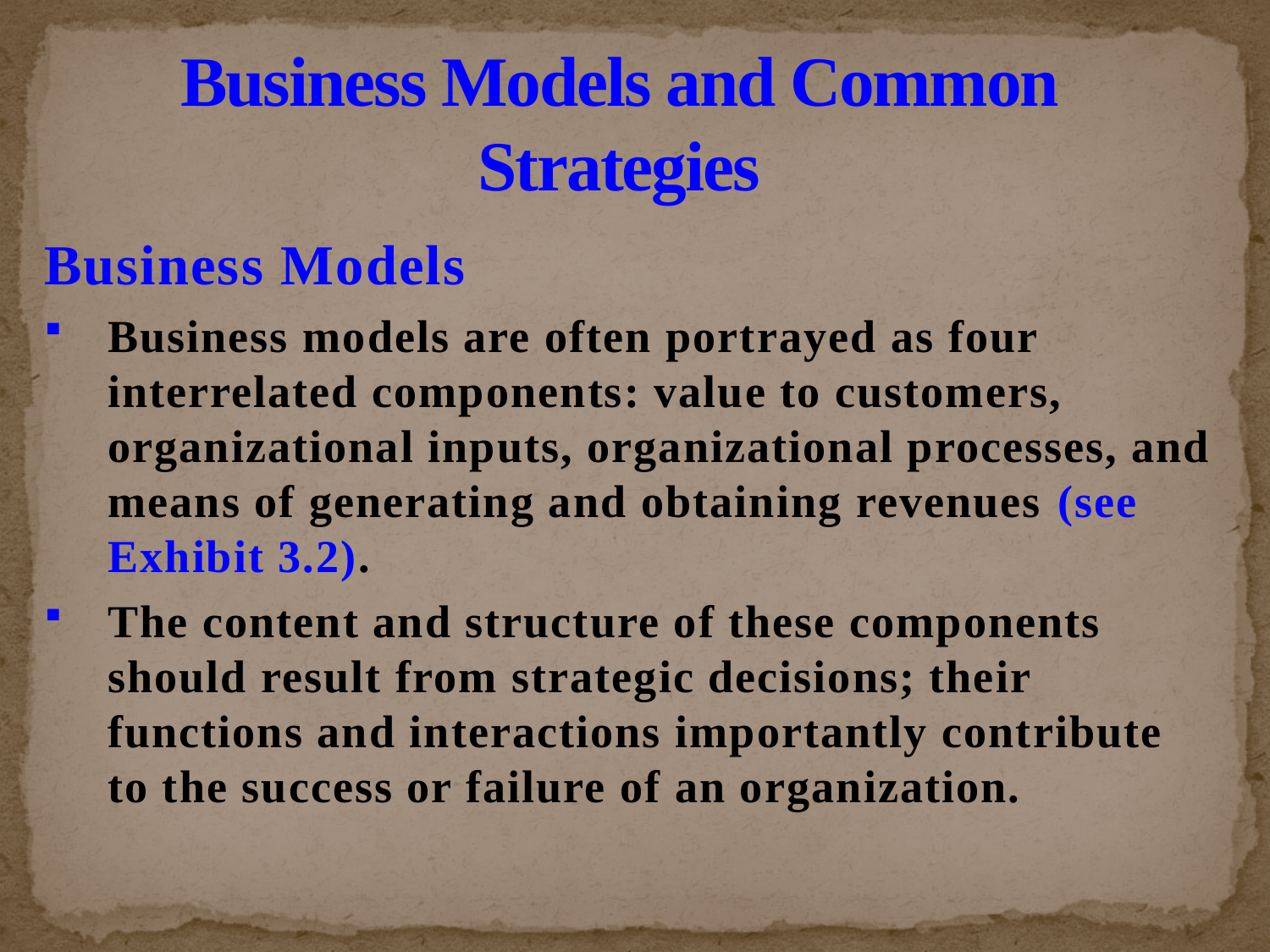

# Business Models and Common Strategies
Business Models
Business models are often portrayed as four interrelated components: value to customers, organizational inputs, organizational processes, and means of generating and obtaining revenues (see Exhibit 3.2).
The content and structure of these components should result from strategic decisions; their functions and interactions importantly contribute to the success or failure of an organization.